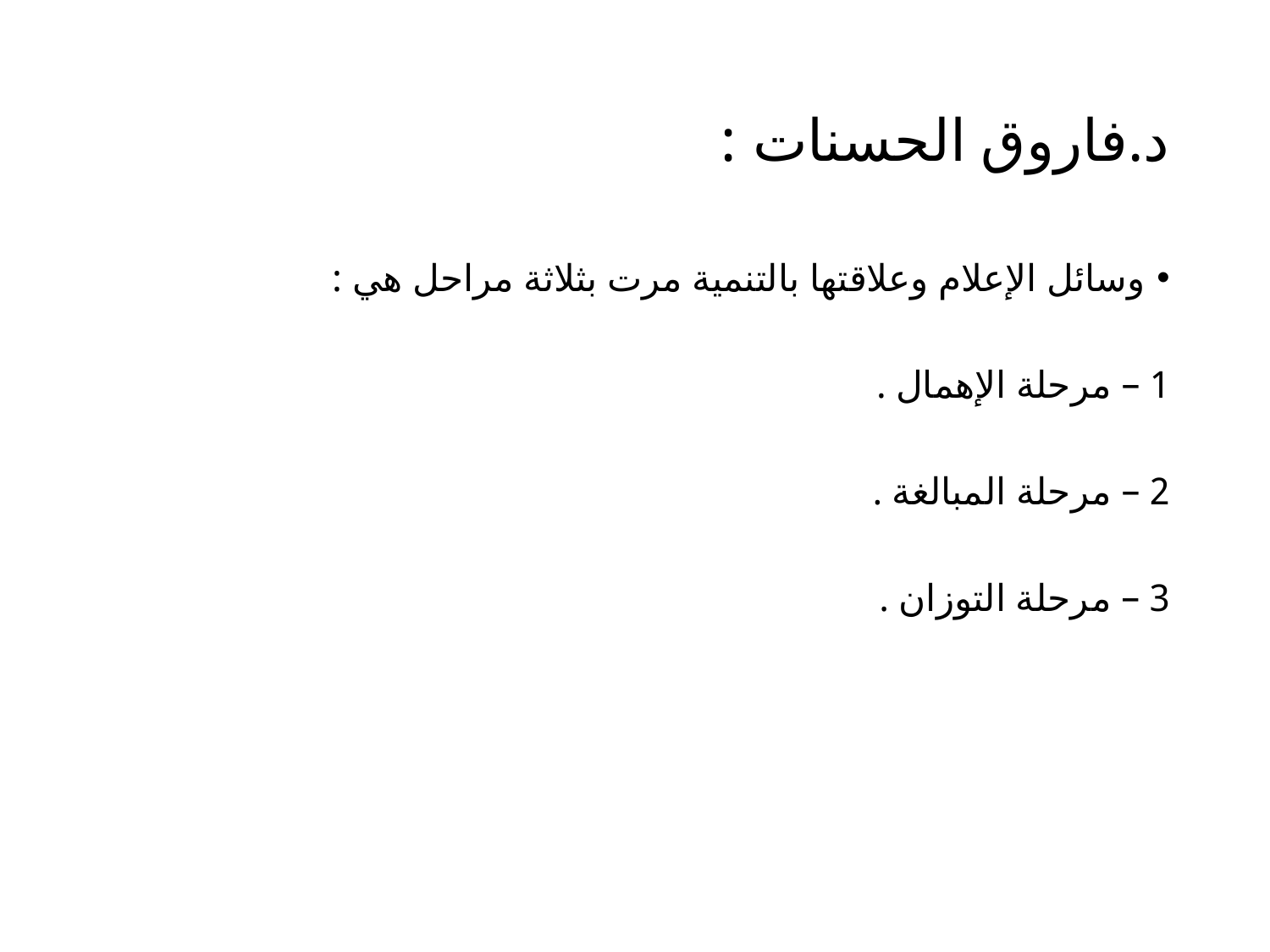

# د.فاروق الحسنات :
وسائل الإعلام وعلاقتها بالتنمية مرت بثلاثة مراحل هي :

1 – مرحلة الإهمال .

2 – مرحلة المبالغة .

3 – مرحلة التوزان .